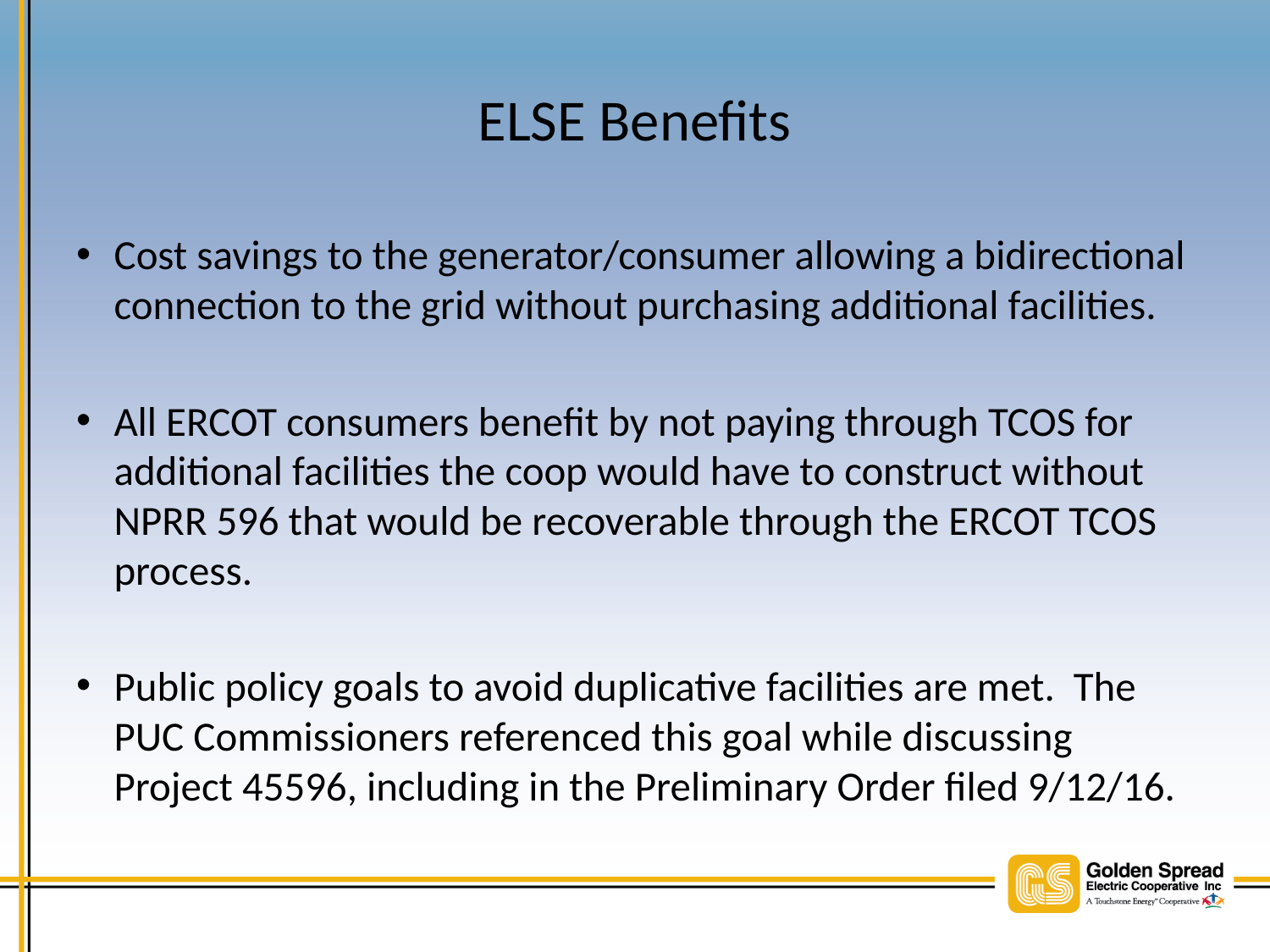

# ELSE Benefits
Cost savings to the generator/consumer allowing a bidirectional connection to the grid without purchasing additional facilities.

All ERCOT consumers benefit by not paying through TCOS for additional facilities the coop would have to construct without NPRR 596 that would be recoverable through the ERCOT TCOS process.

Public policy goals to avoid duplicative facilities are met.  The PUC Commissioners referenced this goal while discussing Project 45596, including in the Preliminary Order filed 9/12/16.